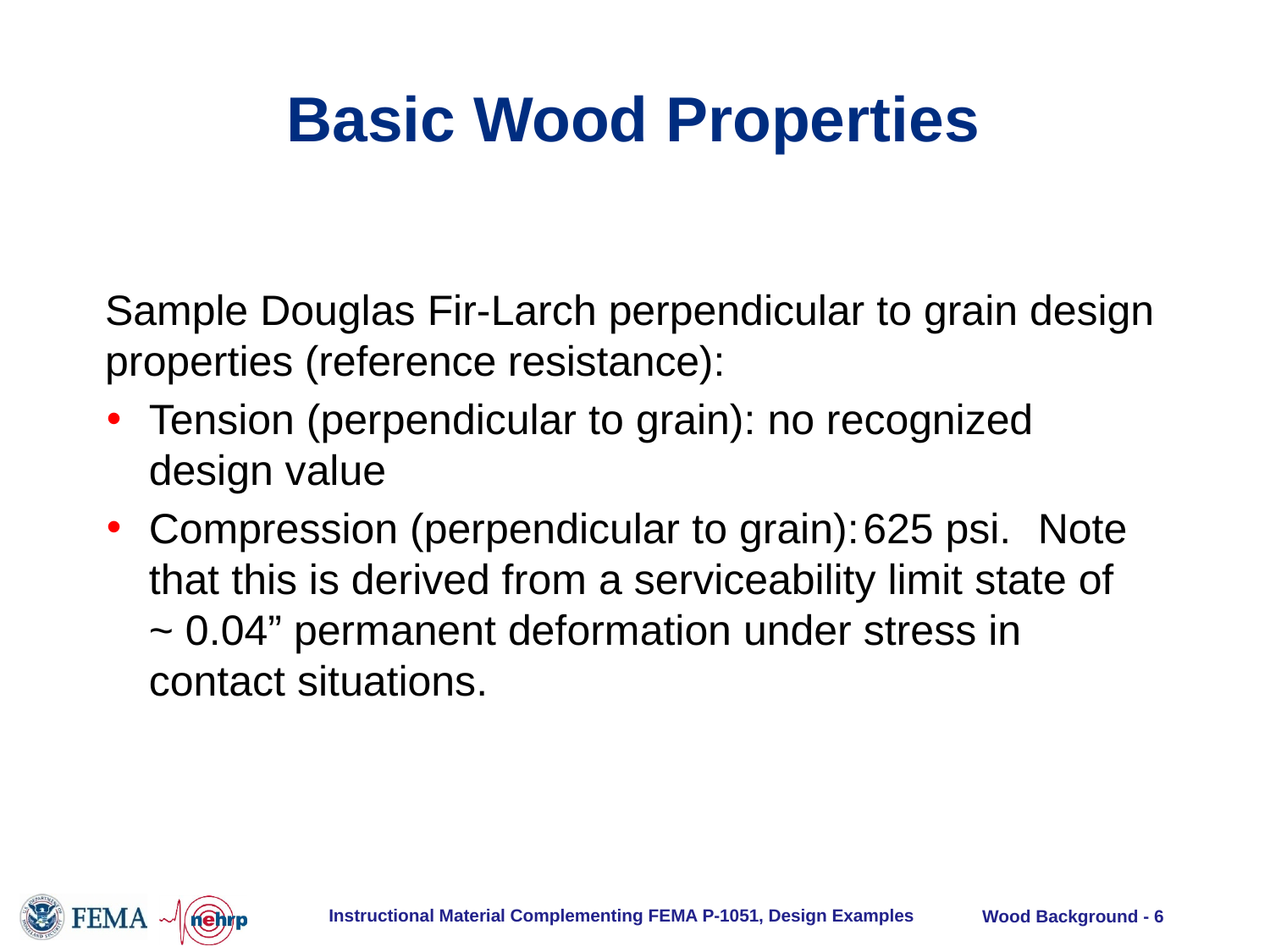

# Basic Wood Properties
Sample Douglas Fir-Larch perpendicular to grain design properties (reference resistance):
Tension (perpendicular to grain): no recognized design value
Compression (perpendicular to grain):	625 psi.	Note that this is derived from a serviceability limit state of ~ 0.04” permanent deformation under stress in contact situations.